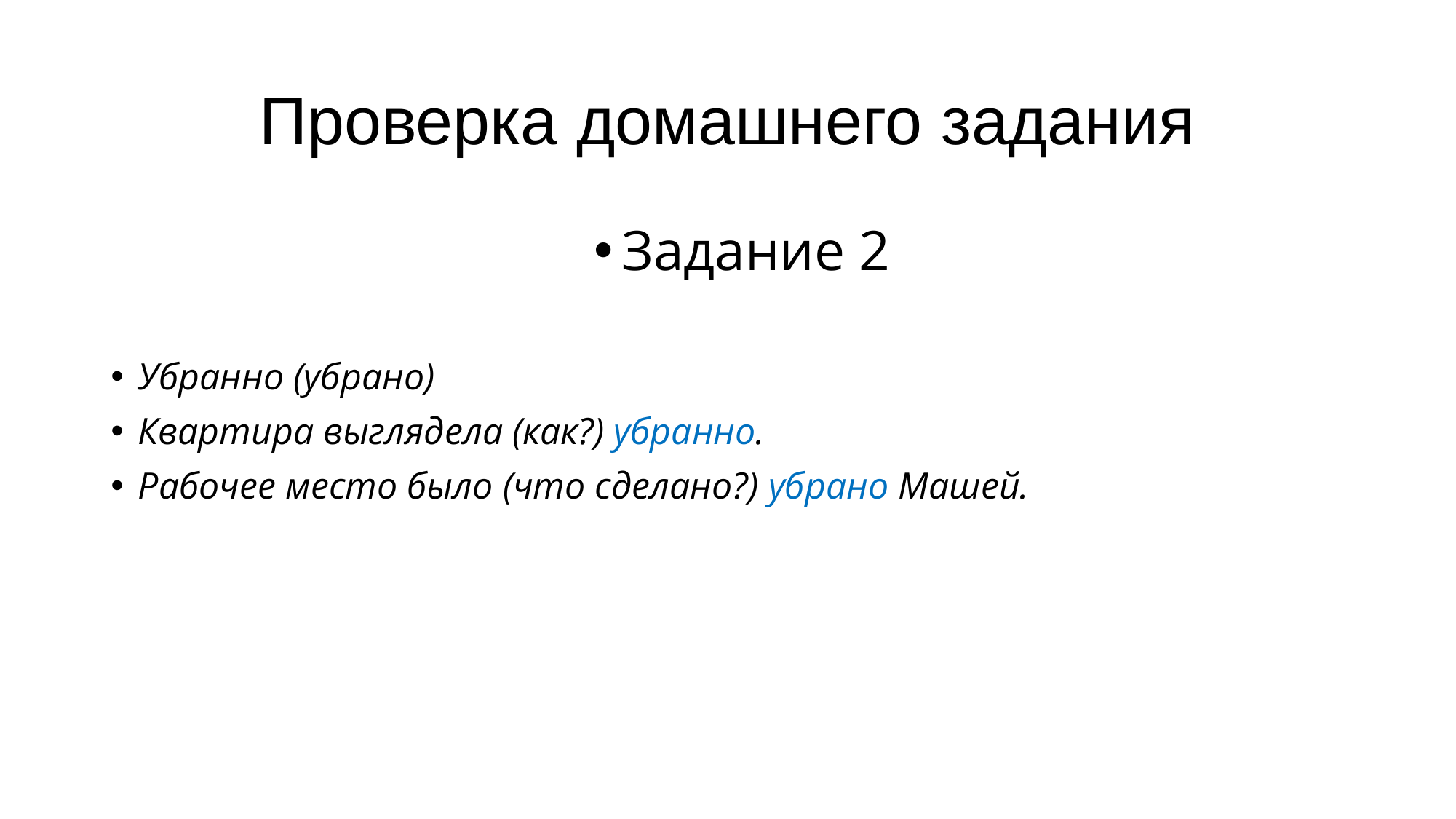

# Проверка домашнего задания
Задание 2

Убранно (убрано)
Квартира выглядела (как?) убранно.
Рабочее место было (что сделано?) убрано Машей.